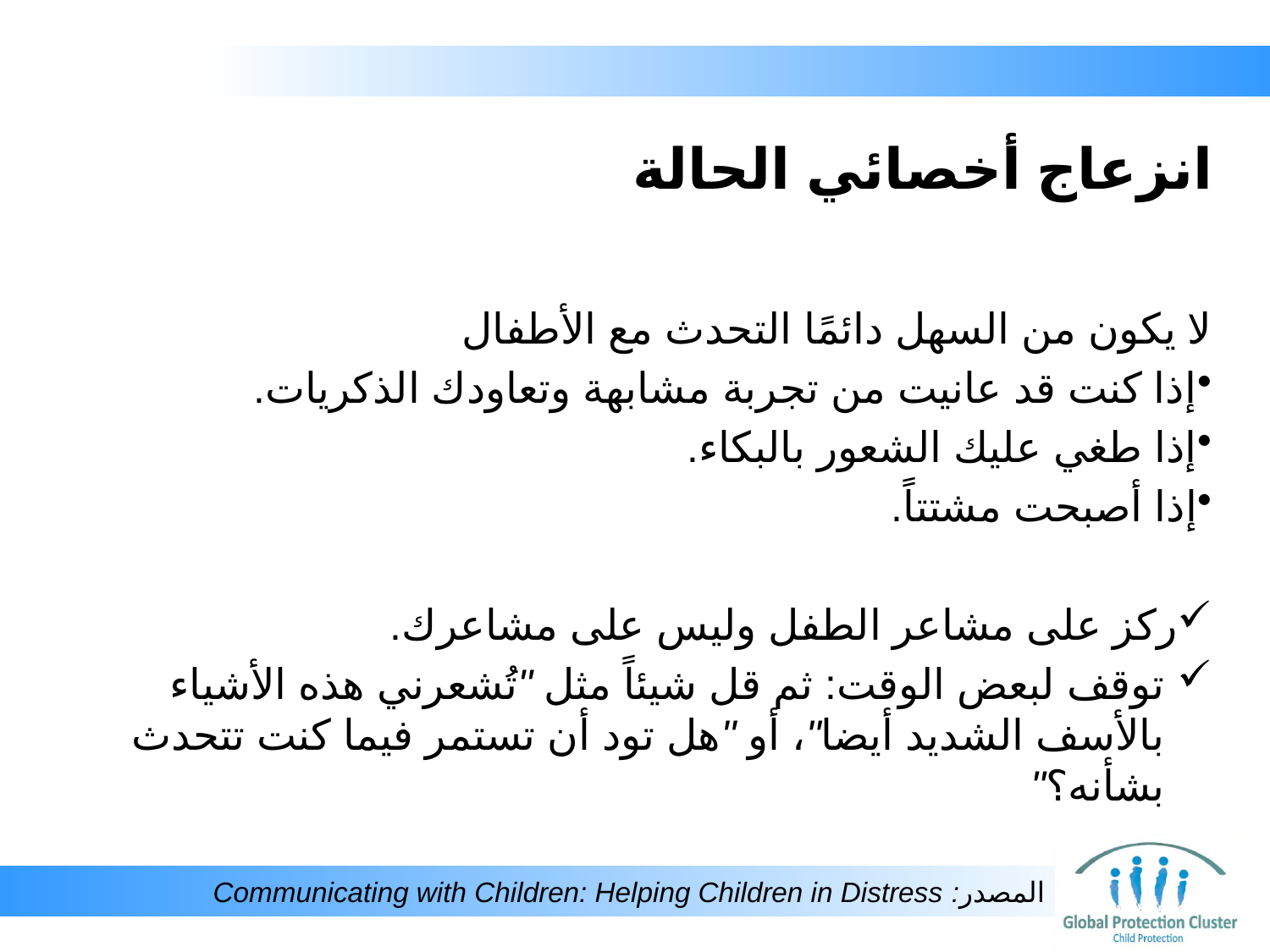

# انزعاج أخصائي الحالة

لا يكون من السهل دائمًا التحدث مع الأطفال
إذا كنت قد عانيت من تجربة مشابهة وتعاودك الذكريات.
إذا طغي عليك الشعور بالبكاء.
إذا أصبحت مشتتاً.

ركز على مشاعر الطفل وليس على مشاعرك.
توقف لبعض الوقت: ثم قل شيئاً مثل "تُشعرني هذه الأشياء بالأسف الشديد أيضا"، أو "هل تود أن تستمر فيما كنت تتحدث بشأنه؟"

المصدر: Communicating with Children: Helping Children in Distress